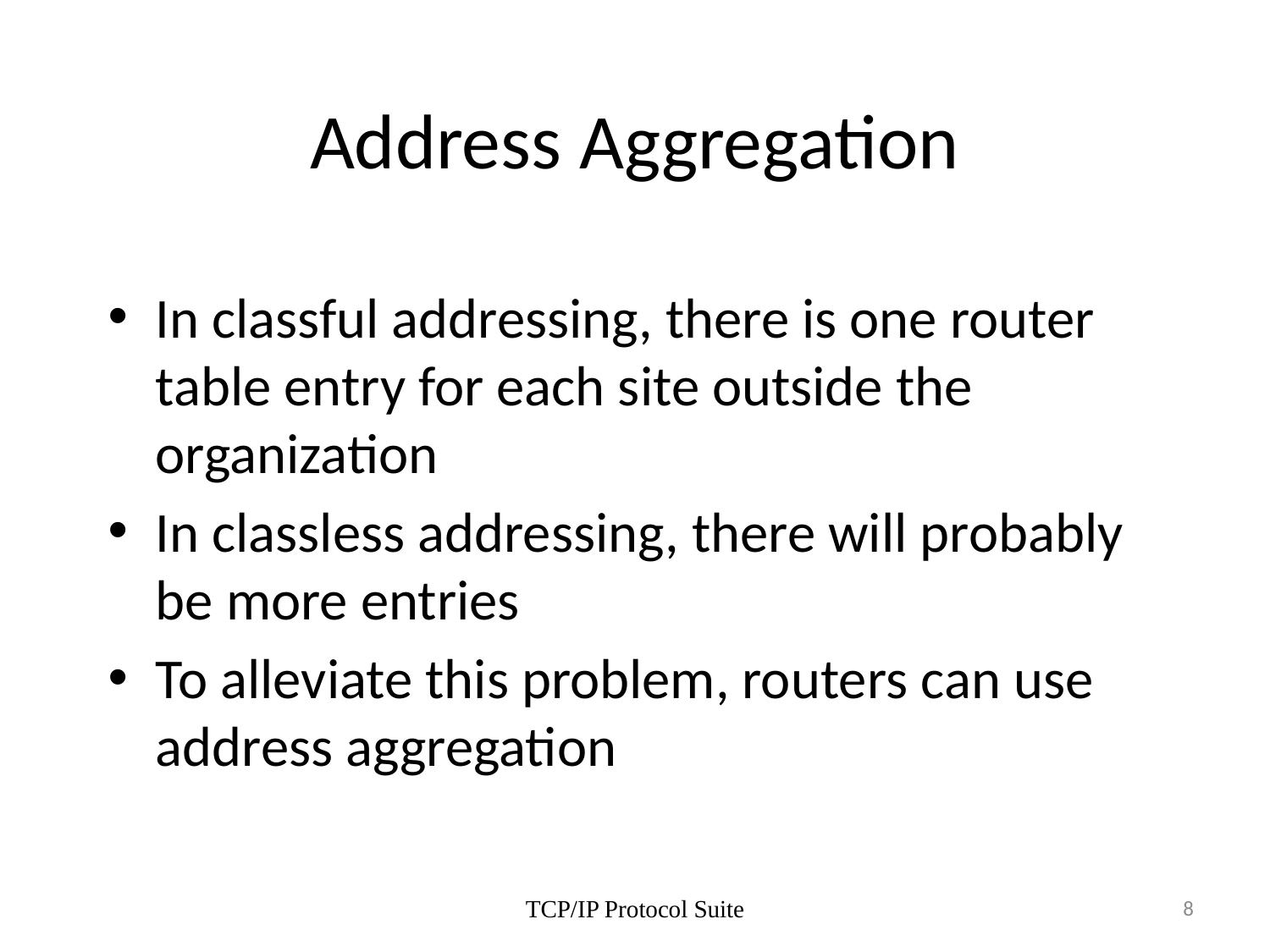

# Address Aggregation
In classful addressing, there is one router table entry for each site outside the organization
In classless addressing, there will probably be more entries
To alleviate this problem, routers can use address aggregation
TCP/IP Protocol Suite
8